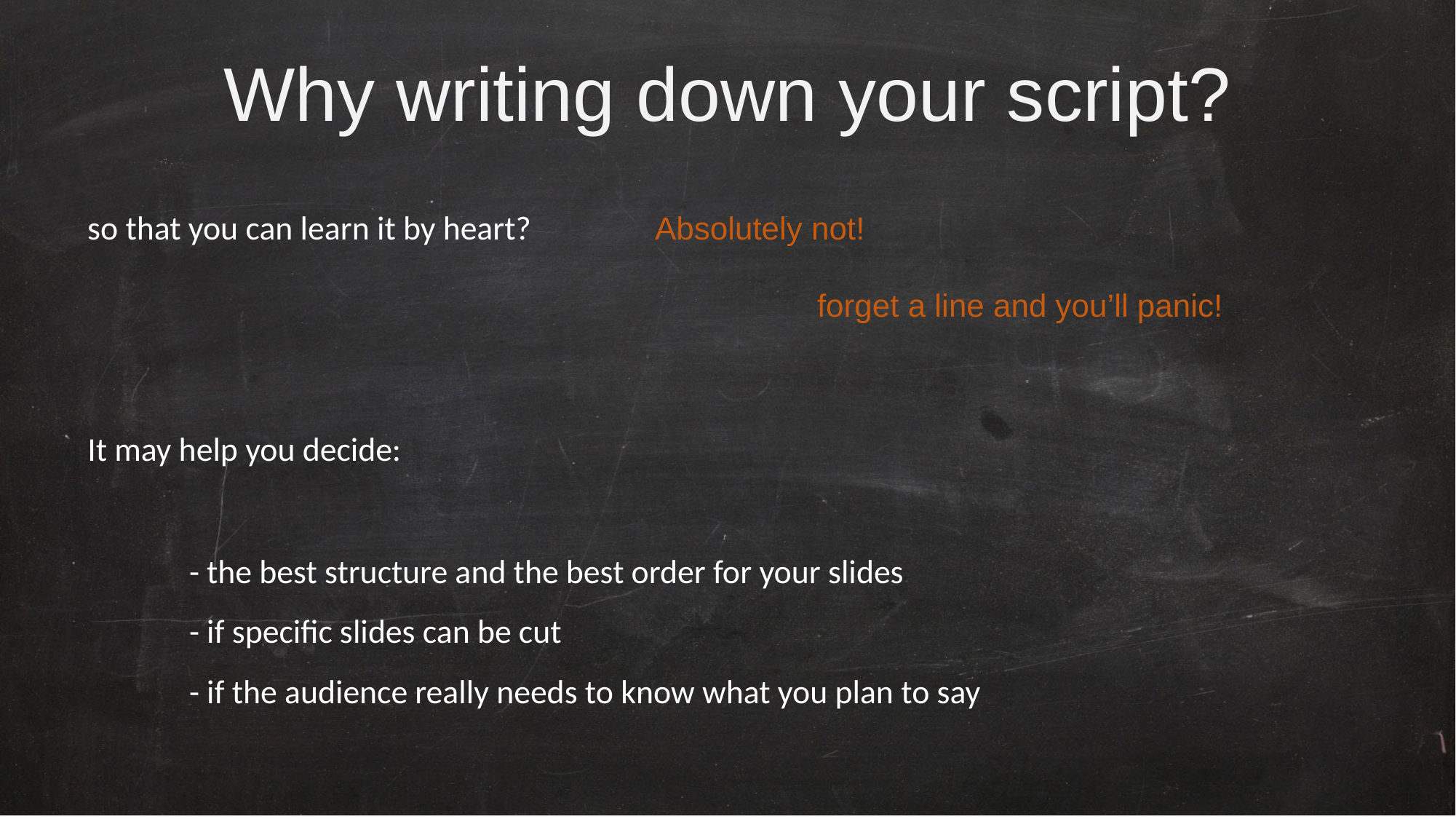

# Why writing down your script?
Absolutely not!
so that you can learn it by heart?
forget a line and you’ll panic!
It may help you decide:
- the best structure and the best order for your slides
- if specific slides can be cut
- if the audience really needs to know what you plan to say